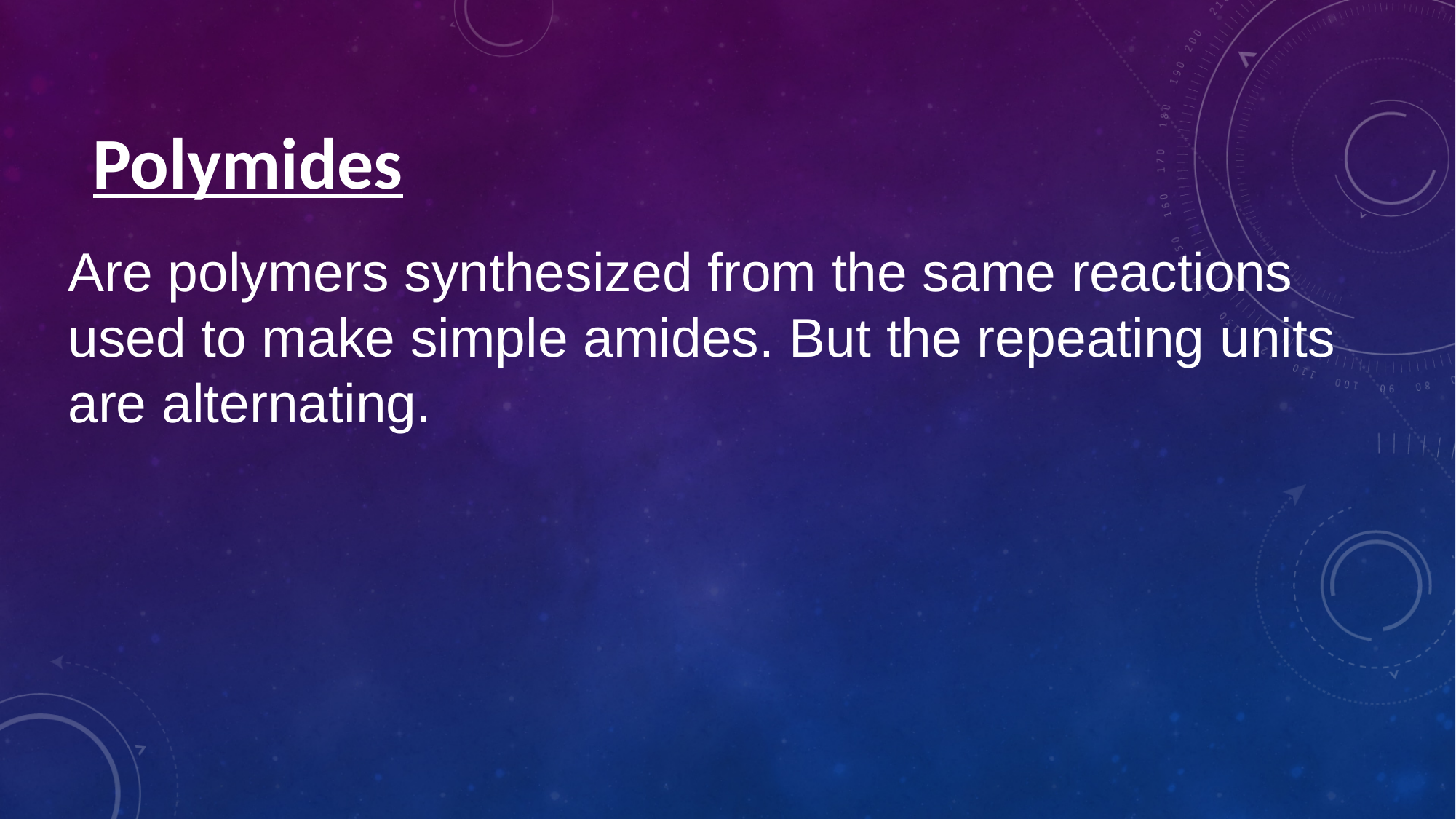

# Polymides
Are polymers synthesized from the same reactions used to make simple amides. But the repeating units are alternating.